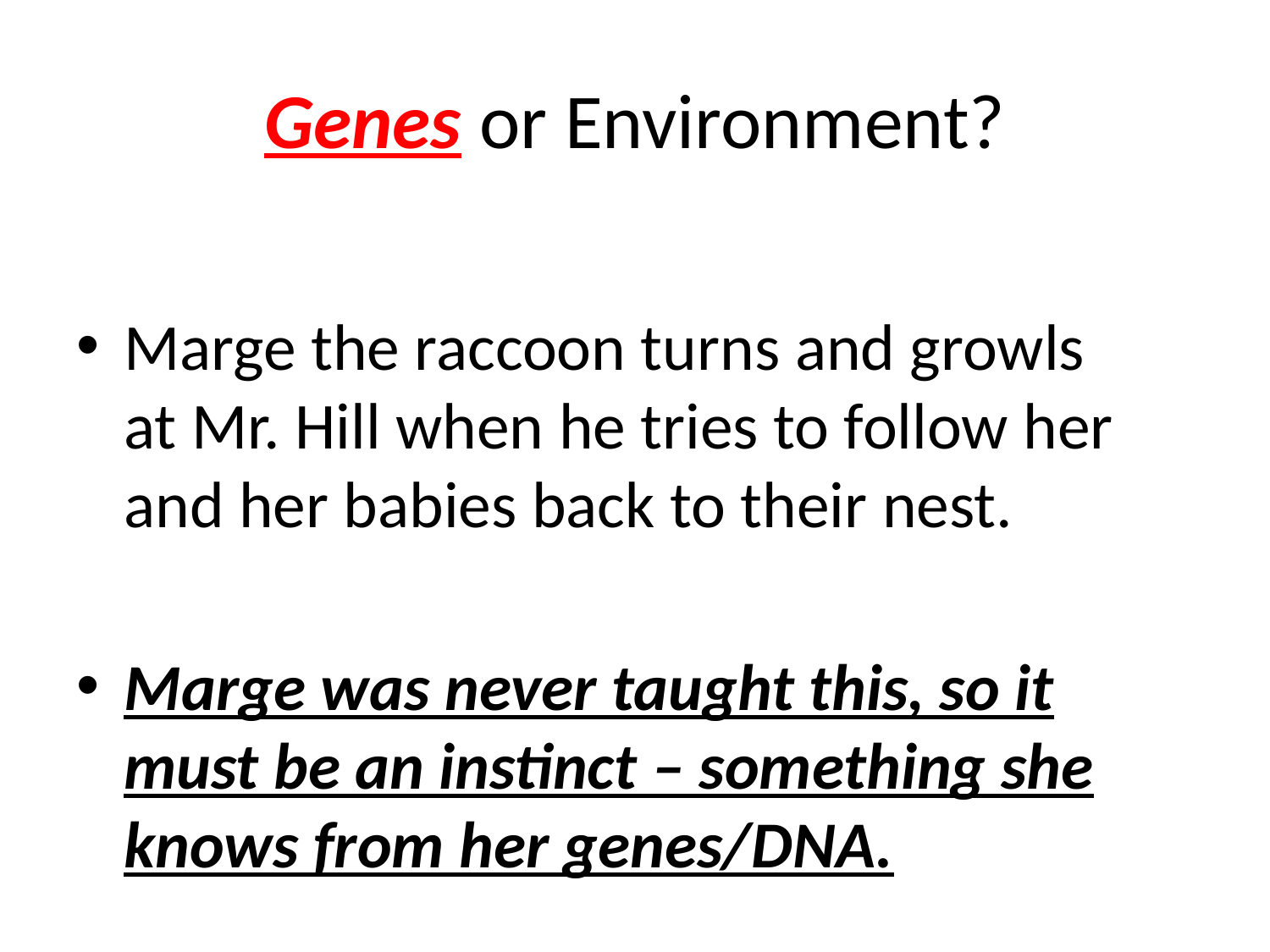

# Genes or Environment?

Marge the raccoon turns and growls at Mr. Hill when he tries to follow her and her babies back to their nest.

Marge was never taught this, so it must be an instinct – something she knows from her genes/DNA.